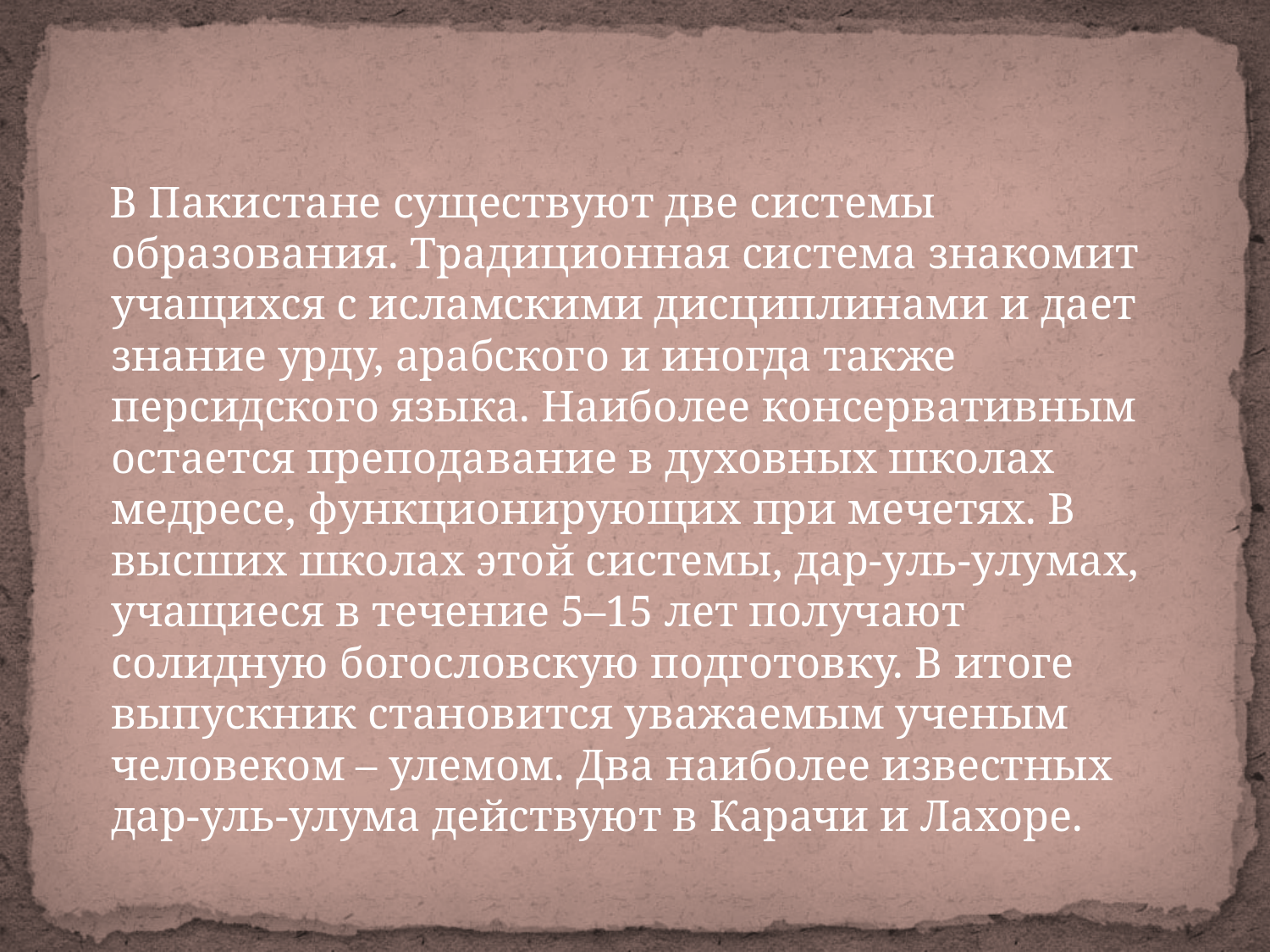

В Пакистане существуют две системы образования. Традиционная система знакомит учащихся с исламскими дисциплинами и дает знание урду, арабского и иногда также персидского языка. Наиболее консервативным остается преподавание в духовных школах медресе, функционирующих при мечетях. В высших школах этой системы, дар-уль-улумах, учащиеся в течение 5–15 лет получают солидную богословскую подготовку. В итоге выпускник становится уважаемым ученым человеком – улемом. Два наиболее известных дар-уль-улума действуют в Карачи и Лахоре.